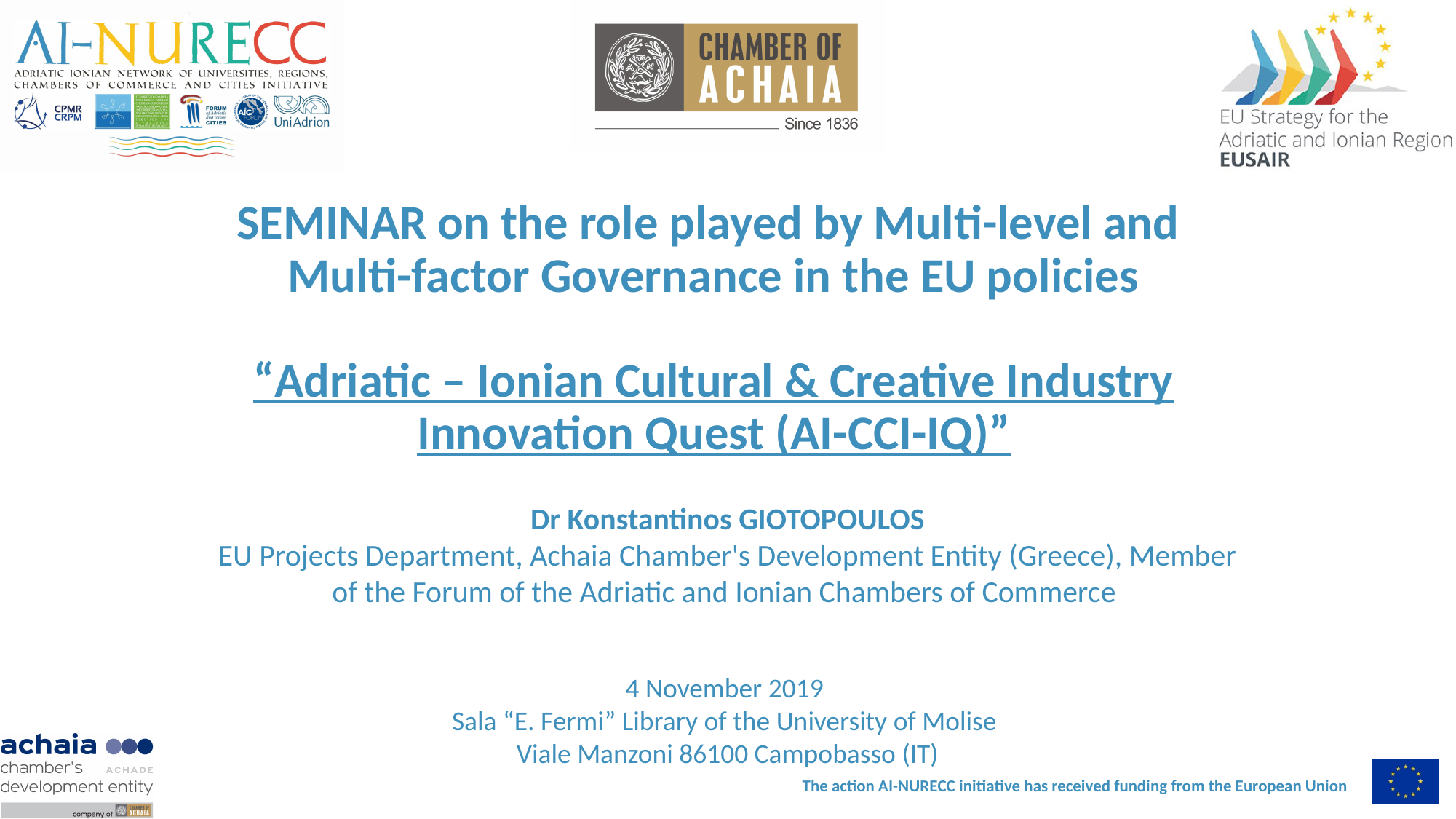

# SEMINAR on the role played by Multi-level and Multi-factor Governance in the EU policies “Adriatic – Ionian Cultural & Creative Industry Innovation Quest (AI-CCI-IQ)”
Dr Konstantinos GIOTOPOULOS
EU Projects Department, Achaia Chamber's Development Entity (Greece), Member of the Forum of the Adriatic and Ionian Chambers of Commerce
4 November 2019
Sala “E. Fermi” Library of the University of Molise
Viale Manzoni 86100 Campobasso (IT)